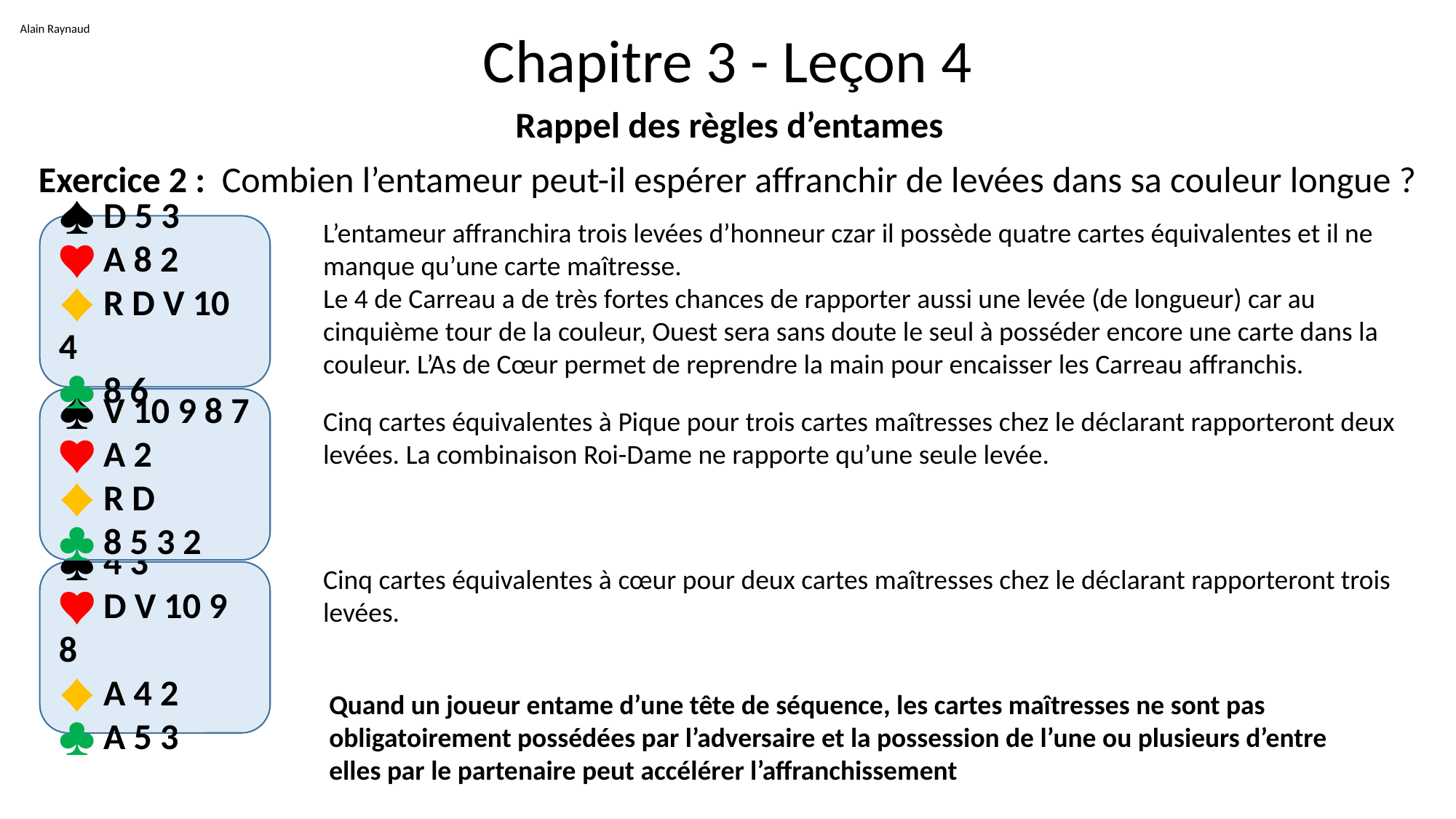

Alain Raynaud
# Chapitre 3 - Leçon 4
Rappel des règles d’entames
Exercice 2 :  Combien l’entameur peut-il espérer affranchir de levées dans sa couleur longue ?

L’entameur affranchira trois levées d’honneur czar il possède quatre cartes équivalentes et il ne manque qu’une carte maîtresse.
Le 4 de Carreau a de très fortes chances de rapporter aussi une levée (de longueur) car au cinquième tour de la couleur, Ouest sera sans doute le seul à posséder encore une carte dans la couleur. L’As de Cœur permet de reprendre la main pour encaisser les Carreau affranchis.
♠ D 5 3
♥ A 8 2
♦ R D V 10 4
♣ 8 6
♠ V 10 9 8 7
♥ A 2
♦ R D
♣ 8 5 3 2
Cinq cartes équivalentes à Pique pour trois cartes maîtresses chez le déclarant rapporteront deux levées. La combinaison Roi-Dame ne rapporte qu’une seule levée.
Cinq cartes équivalentes à cœur pour deux cartes maîtresses chez le déclarant rapporteront trois levées.
♠ 4 3
♥ D V 10 9 8
♦ A 4 2
♣ A 5 3
Quand un joueur entame d’une tête de séquence, les cartes maîtresses ne sont pas obligatoirement possédées par l’adversaire et la possession de l’une ou plusieurs d’entre elles par le partenaire peut accélérer l’affranchissement